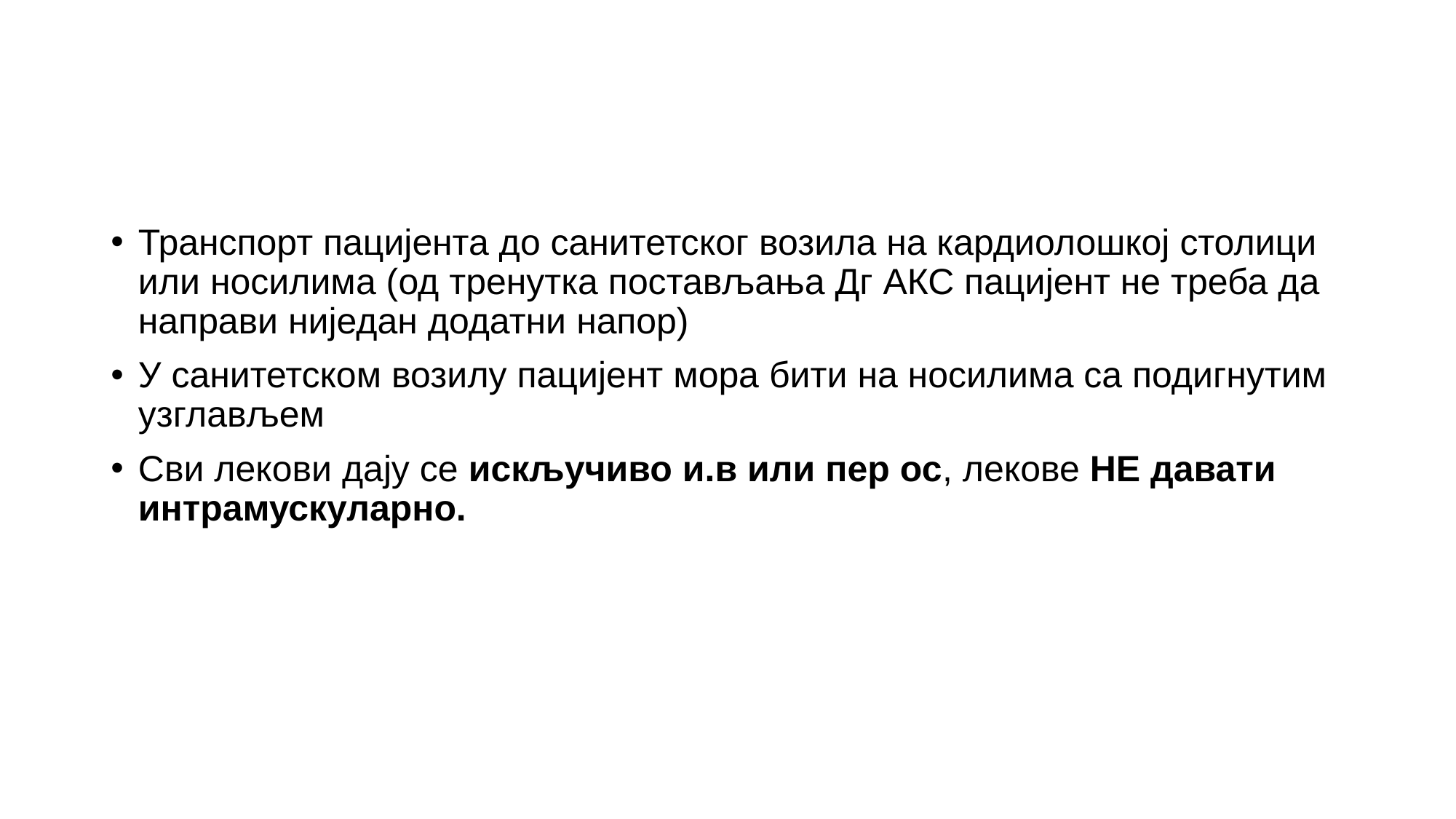

#
Транспорт пацијента до санитетског возила на кардиолошкој столици или носилима (од тренутка постављања Дг АКС пацијент не треба да направи ниједан додатни напор)
У санитетском возилу пацијент мора бити на носилима са подигнутим узглављем
Сви лекови дају се искључиво и.в или пер ос, лекове НЕ давати интрамускуларно.